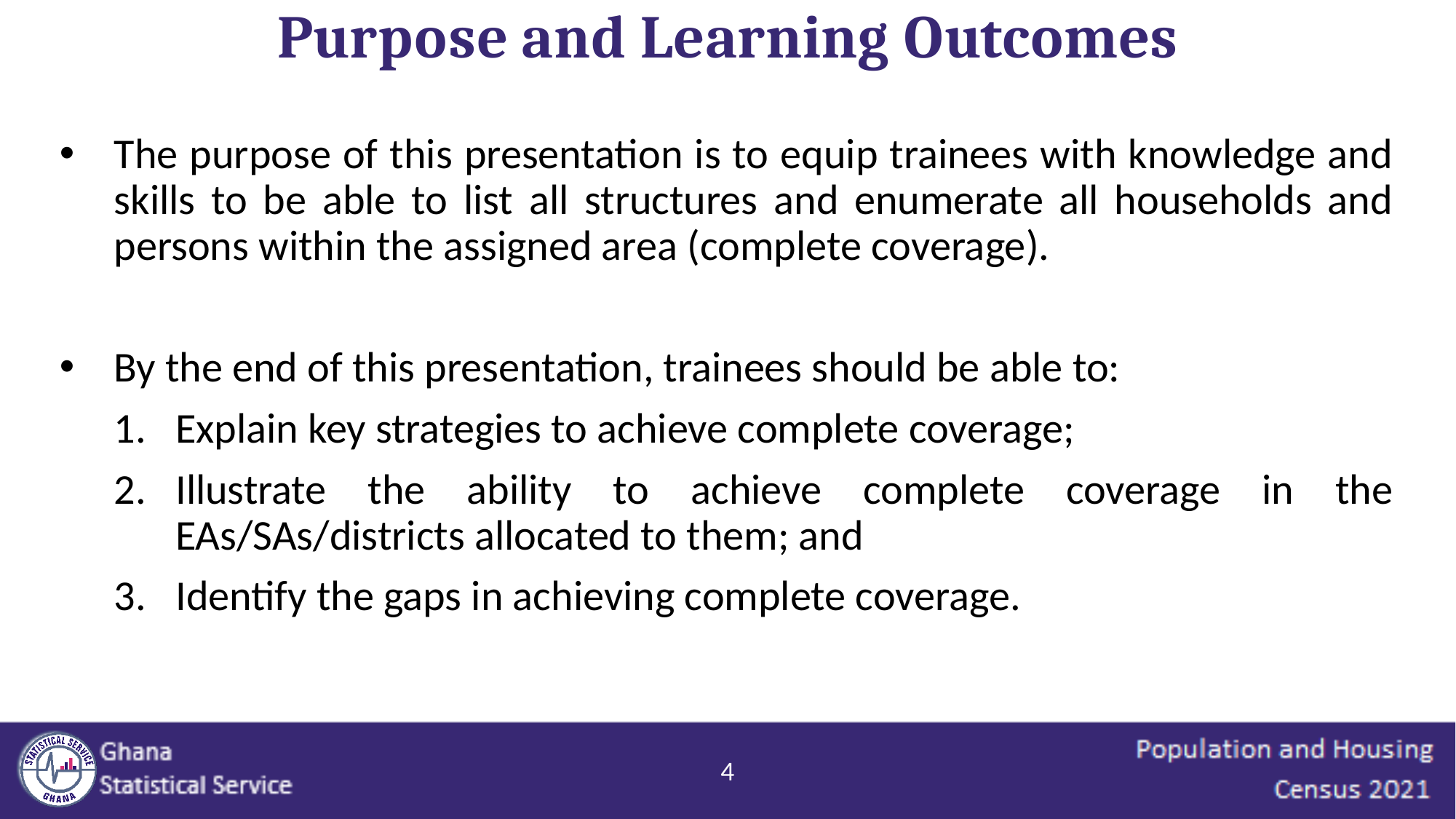

Purpose and Learning Outcomes
The purpose of this presentation is to equip trainees with knowledge and skills to be able to list all structures and enumerate all households and persons within the assigned area (complete coverage).

By the end of this presentation, trainees should be able to:
Explain key strategies to achieve complete coverage;
Illustrate the ability to achieve complete coverage in the EAs/SAs/districts allocated to them; and
Identify the gaps in achieving complete coverage.
4